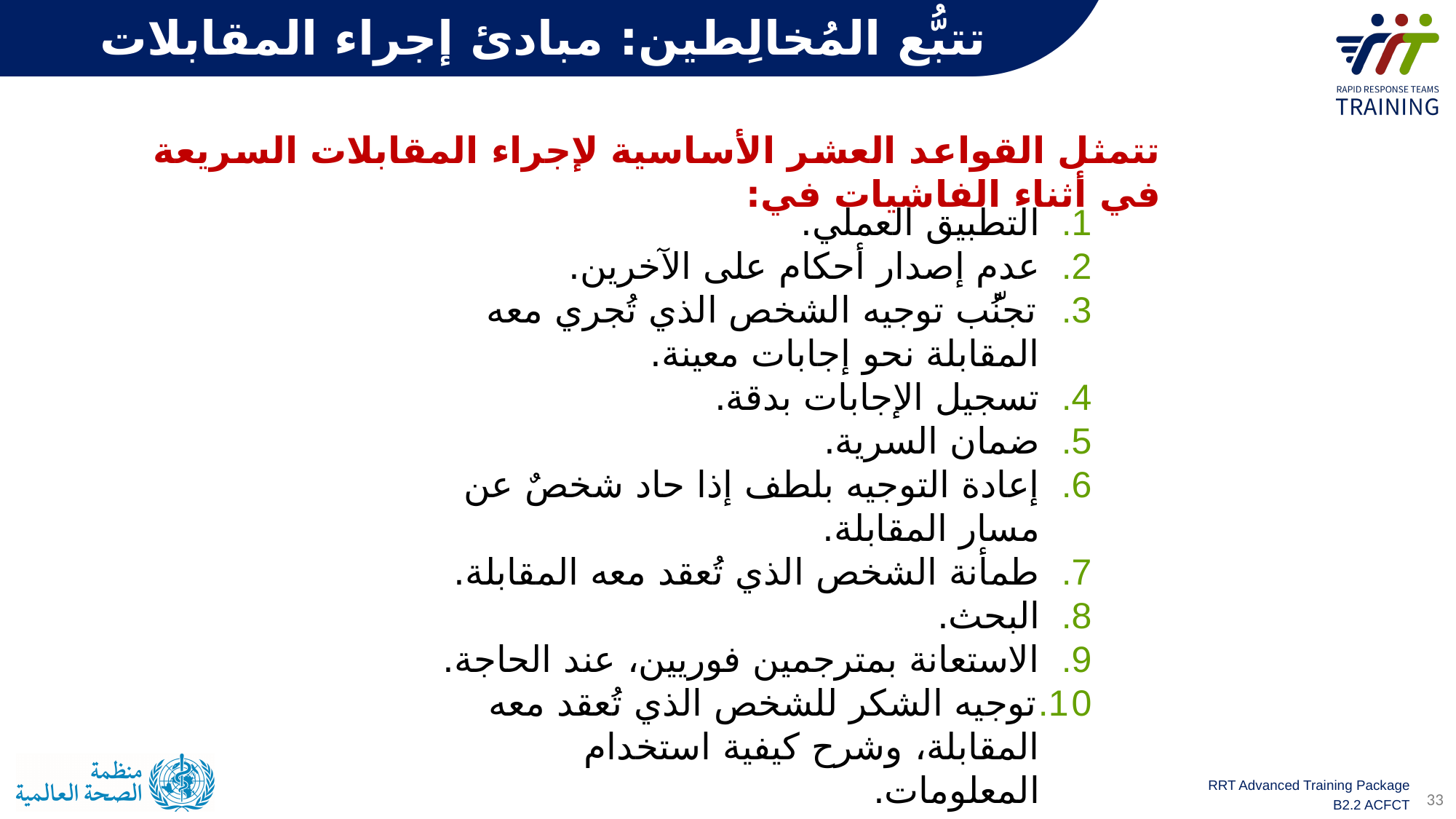

تتبُّع المُخالِطين: مبادئ إجراء المقابلات
تتمثل القواعد العشر الأساسية لإجراء المقابلات السريعة في أثناء الفاشيات في:
التطبيق العملي.
عدم إصدار أحكام على الآخرين.
تجنُّب توجيه الشخص الذي تُجري معه المقابلة نحو إجابات معينة.
تسجيل الإجابات بدقة.
ضمان السرية.
إعادة التوجيه بلطف إذا حاد شخصٌ عن مسار المقابلة.
طمأنة الشخص الذي تُعقد معه المقابلة.
البحث.
الاستعانة بمترجمين فوريين، عند الحاجة.
توجيه الشكر للشخص الذي تُعقد معه المقابلة، وشرح كيفية استخدام المعلومات.